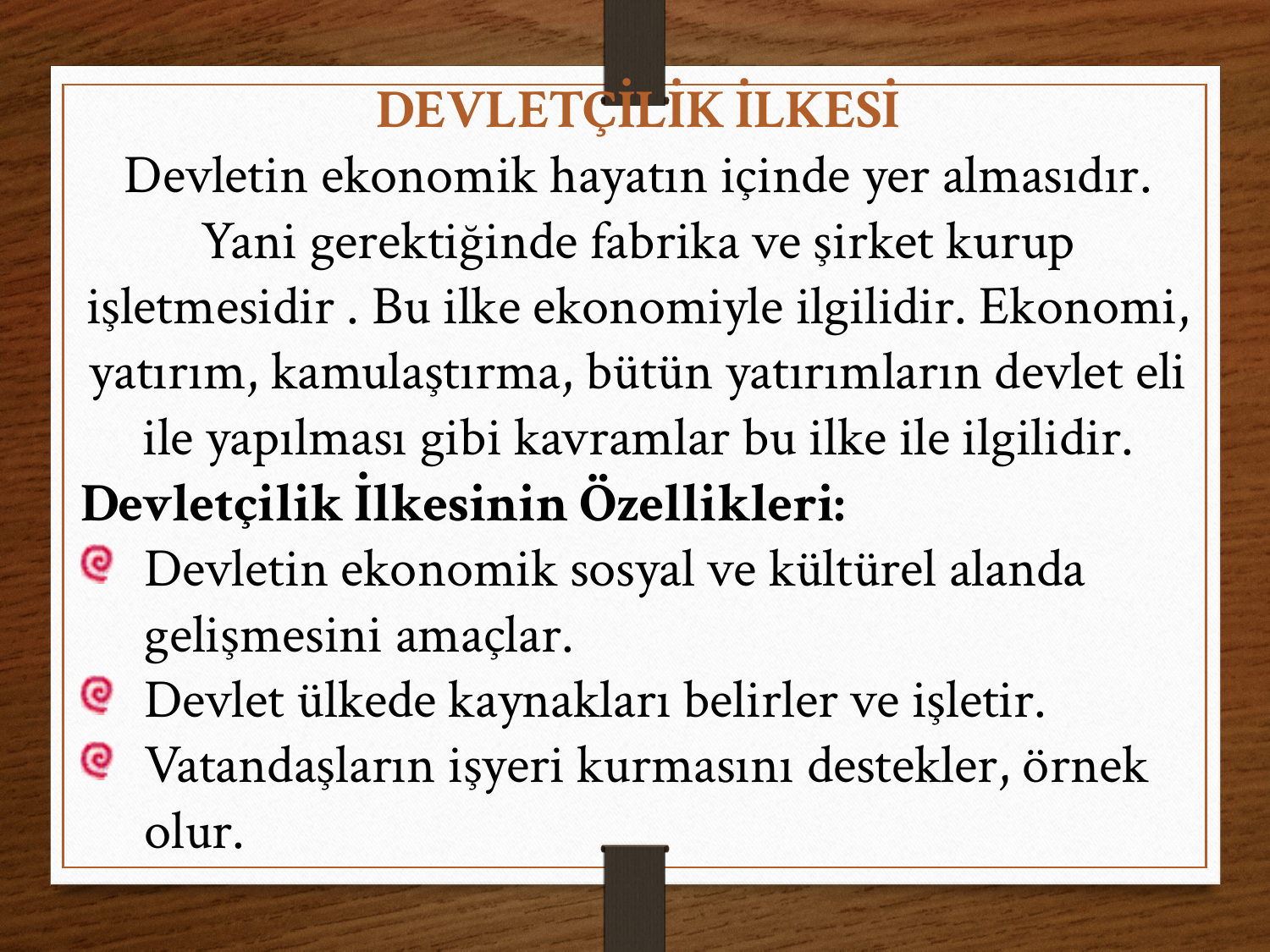

DEVLETÇİLİK İLKESİ
Devletin ekonomik hayatın içinde yer almasıdır. Yani gerektiğinde fabrika ve şirket kurup işletmesidir . Bu ilke ekonomiyle ilgilidir. Ekonomi,
yatırım, kamulaştırma, bütün yatırımların devlet eli ile yapılması gibi kavramlar bu ilke ile ilgilidir.
Devletçilik İlkesinin Özellikleri:
Devletin ekonomik sosyal ve kültürel alanda gelişmesini amaçlar.
Devlet ülkede kaynakları belirler ve işletir.
Vatandaşların işyeri kurmasını destekler, örnek olur.